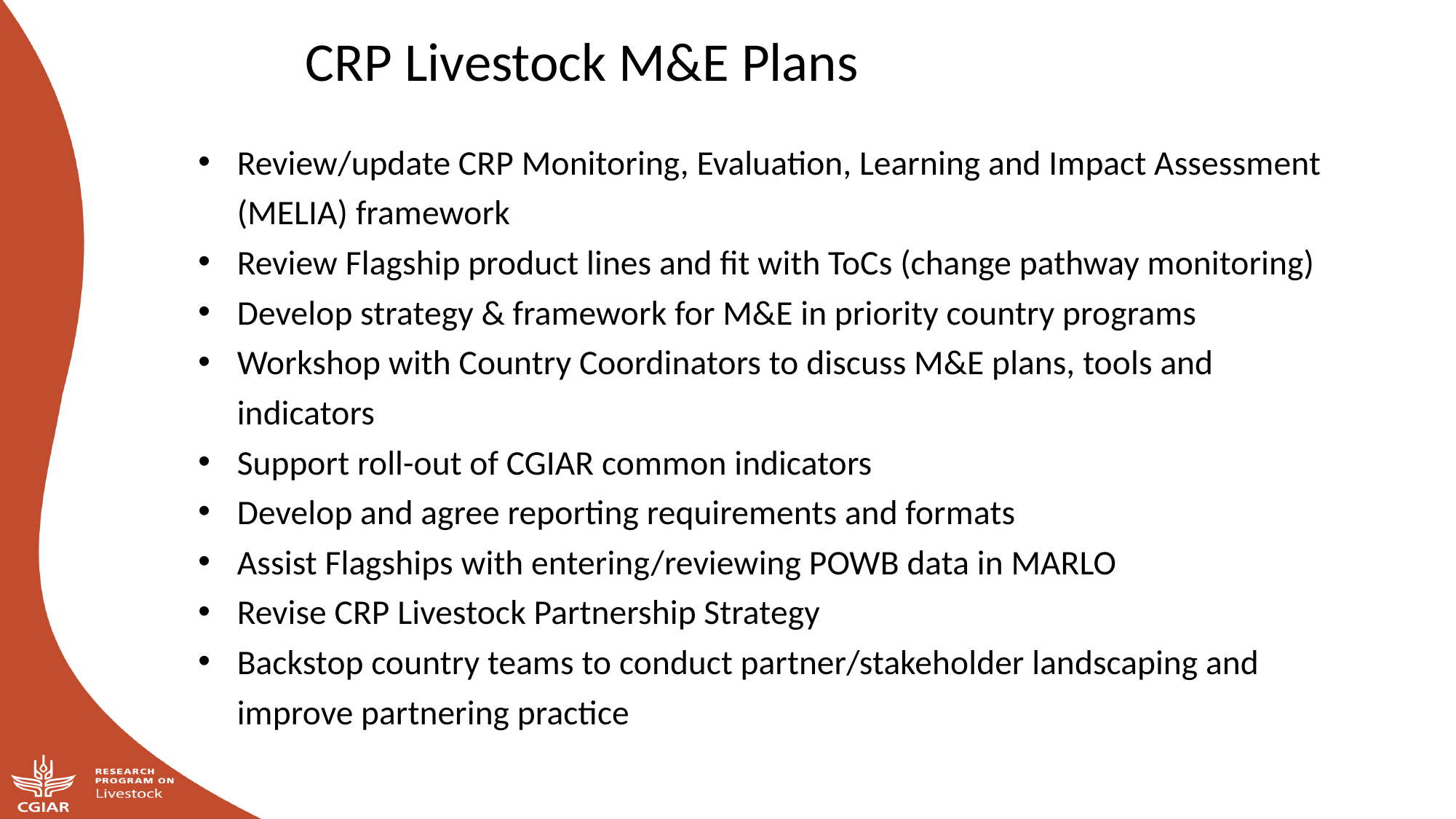

CRP Livestock M&E Plans
Review/update CRP Monitoring, Evaluation, Learning and Impact Assessment (MELIA) framework
Review Flagship product lines and fit with ToCs (change pathway monitoring)
Develop strategy & framework for M&E in priority country programs
Workshop with Country Coordinators to discuss M&E plans, tools and indicators
Support roll-out of CGIAR common indicators
Develop and agree reporting requirements and formats
Assist Flagships with entering/reviewing POWB data in MARLO
Revise CRP Livestock Partnership Strategy
Backstop country teams to conduct partner/stakeholder landscaping and improve partnering practice